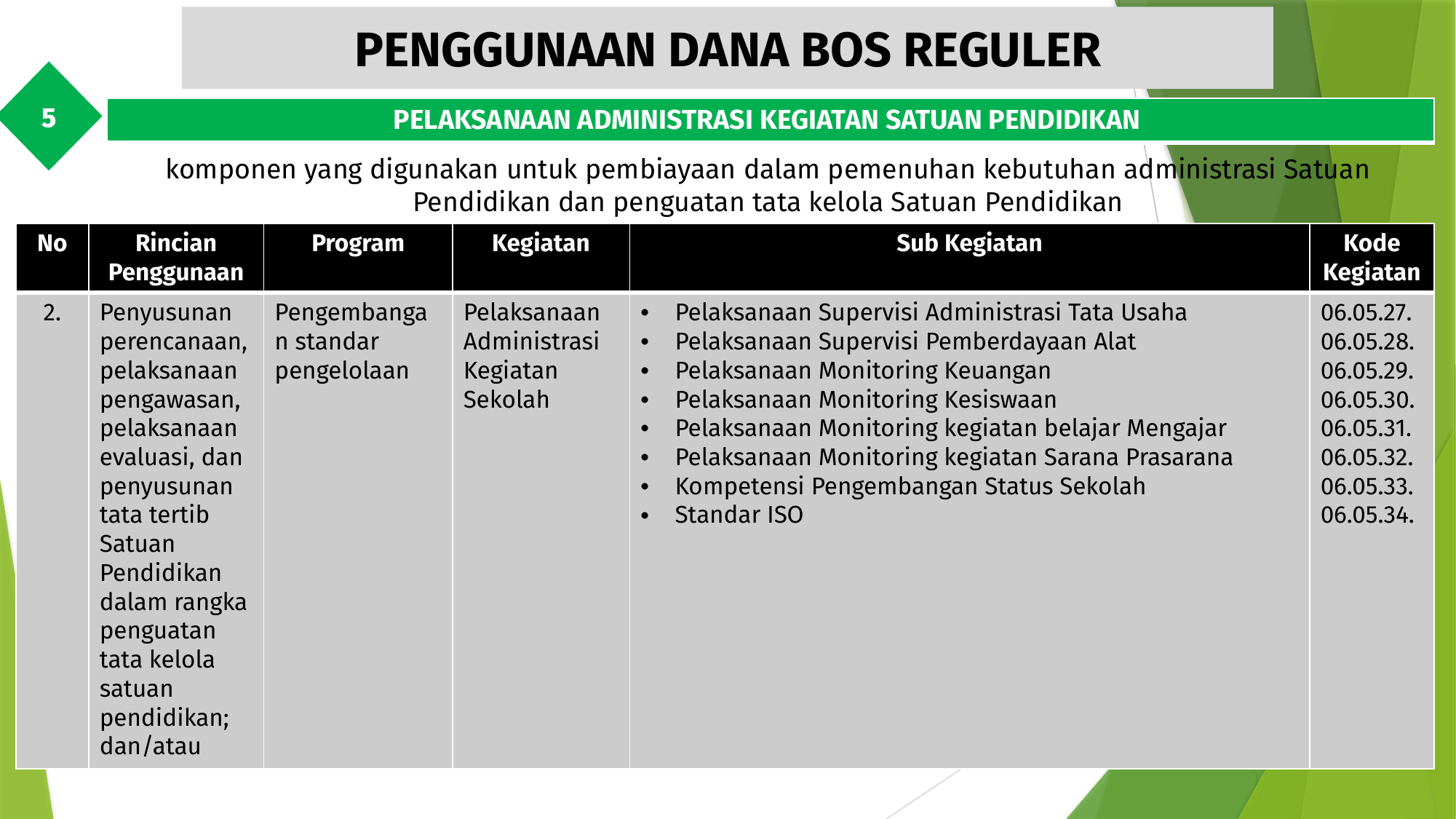

PENGGUNAAN DANA BOS REGULER
5
| PELAKSANAAN ADMINISTRASI KEGIATAN SATUAN PENDIDIKAN |
| --- |
komponen yang digunakan untuk pembiayaan dalam pemenuhan kebutuhan administrasi Satuan Pendidikan dan penguatan tata kelola Satuan Pendidikan
| No | Rincian Penggunaan | Program | Kegiatan | Sub Kegiatan | Kode Kegiatan |
| --- | --- | --- | --- | --- | --- |
| 2. | Penyusunan perencanaan, pelaksanaan pengawasan, pelaksanaan evaluasi, dan penyusunan tata tertib Satuan Pendidikan dalam rangka penguatan tata kelola satuan pendidikan; dan/atau | Pengembangan standar pengelolaan | Pelaksanaan Administrasi Kegiatan Sekolah | Pelaksanaan Supervisi Administrasi Tata Usaha Pelaksanaan Supervisi Pemberdayaan Alat Pelaksanaan Monitoring Keuangan Pelaksanaan Monitoring Kesiswaan Pelaksanaan Monitoring kegiatan belajar Mengajar Pelaksanaan Monitoring kegiatan Sarana Prasarana Kompetensi Pengembangan Status Sekolah Standar ISO | 06.05.27. 06.05.28. 06.05.29. 06.05.30. 06.05.31. 06.05.32. 06.05.33. 06.05.34. |